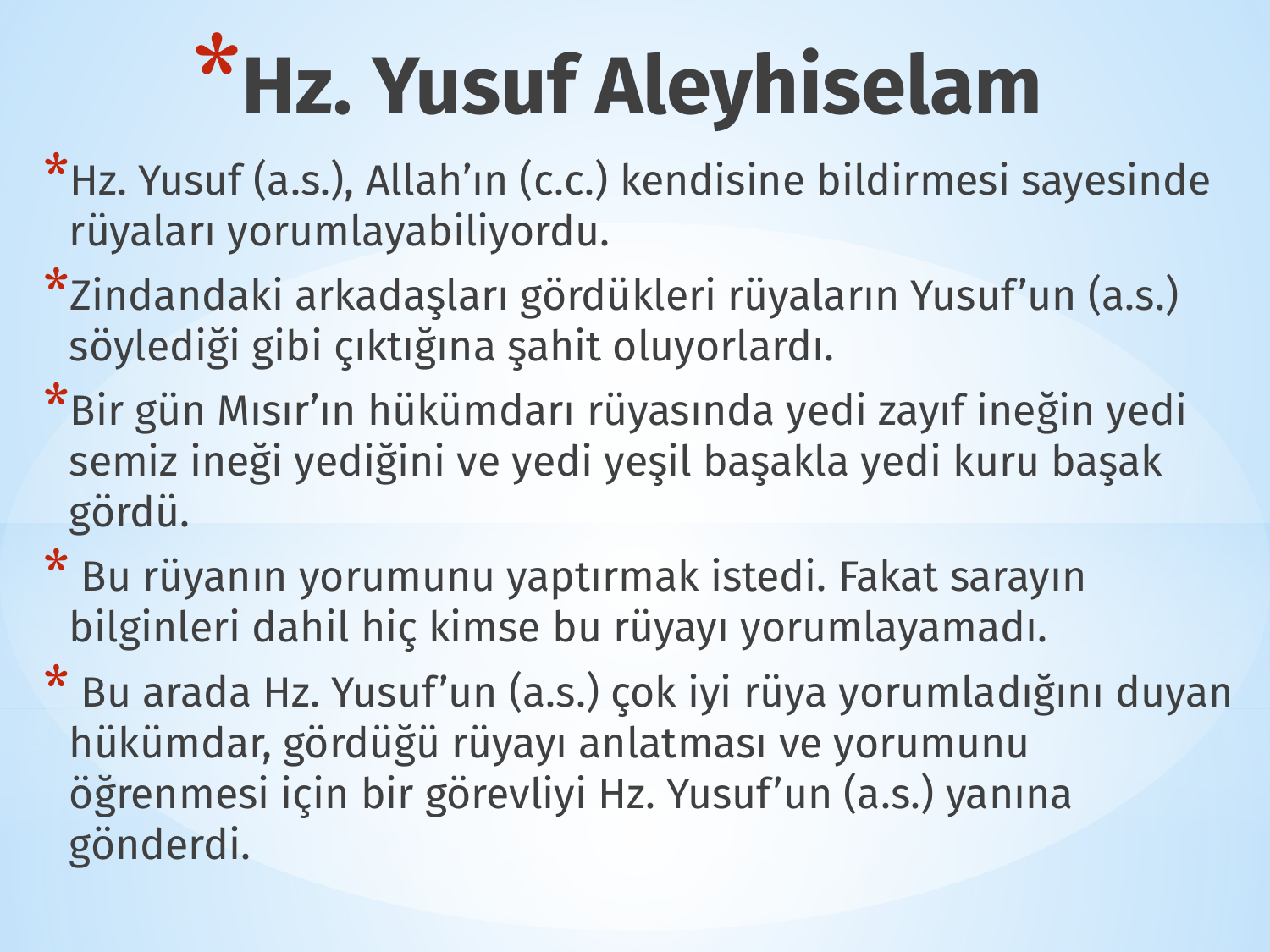

# Hz. Yusuf Aleyhiselam
Hz. Yusuf (a.s.), Allah’ın (c.c.) kendisine bildirmesi sayesinde rüyaları yorumlayabiliyordu.
Zindandaki arkadaşları gördükleri rüyaların Yusuf’un (a.s.) söylediği gibi çıktığına şahit oluyorlardı.
Bir gün Mısır’ın hükümdarı rüyasında yedi zayıf ineğin yedi semiz ineği yediğini ve yedi yeşil başakla yedi kuru başak gördü.
 Bu rüyanın yorumunu yaptırmak istedi. Fakat sarayın bilginleri dahil hiç kimse bu rüyayı yorumlayamadı.
 Bu arada Hz. Yusuf’un (a.s.) çok iyi rüya yorumladığını duyan hükümdar, gördüğü rüyayı anlatması ve yorumunu öğrenmesi için bir görevliyi Hz. Yusuf’un (a.s.) yanına gönderdi.